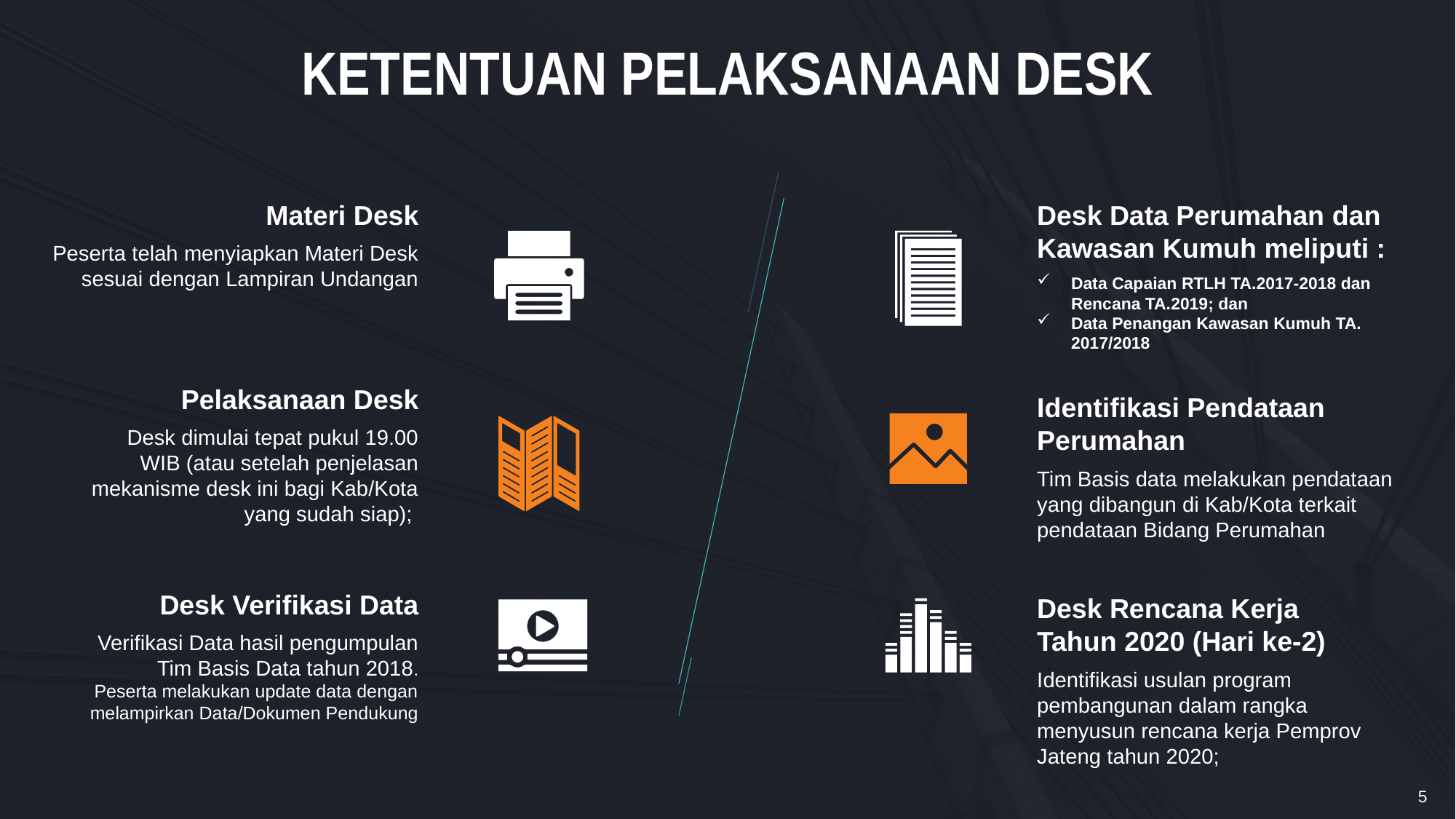

# KETENTUAN PELAKSANAAN DESK
Materi Desk
Peserta telah menyiapkan Materi Desk sesuai dengan Lampiran Undangan
Desk Data Perumahan dan Kawasan Kumuh meliputi :
Data Capaian RTLH TA.2017-2018 dan Rencana TA.2019; dan
Data Penangan Kawasan Kumuh TA. 2017/2018

Pelaksanaan Desk
Desk dimulai tepat pukul 19.00 WIB (atau setelah penjelasan mekanisme desk ini bagi Kab/Kota yang sudah siap);
Identifikasi Pendataan Perumahan
Tim Basis data melakukan pendataan yang dibangun di Kab/Kota terkait pendataan Bidang Perumahan

Desk Verifikasi Data
Verifikasi Data hasil pengumpulan Tim Basis Data tahun 2018.
Peserta melakukan update data dengan melampirkan Data/Dokumen Pendukung

Desk Rencana Kerja
Tahun 2020 (Hari ke-2)
Identifikasi usulan program pembangunan dalam rangka menyusun rencana kerja Pemprov Jateng tahun 2020;